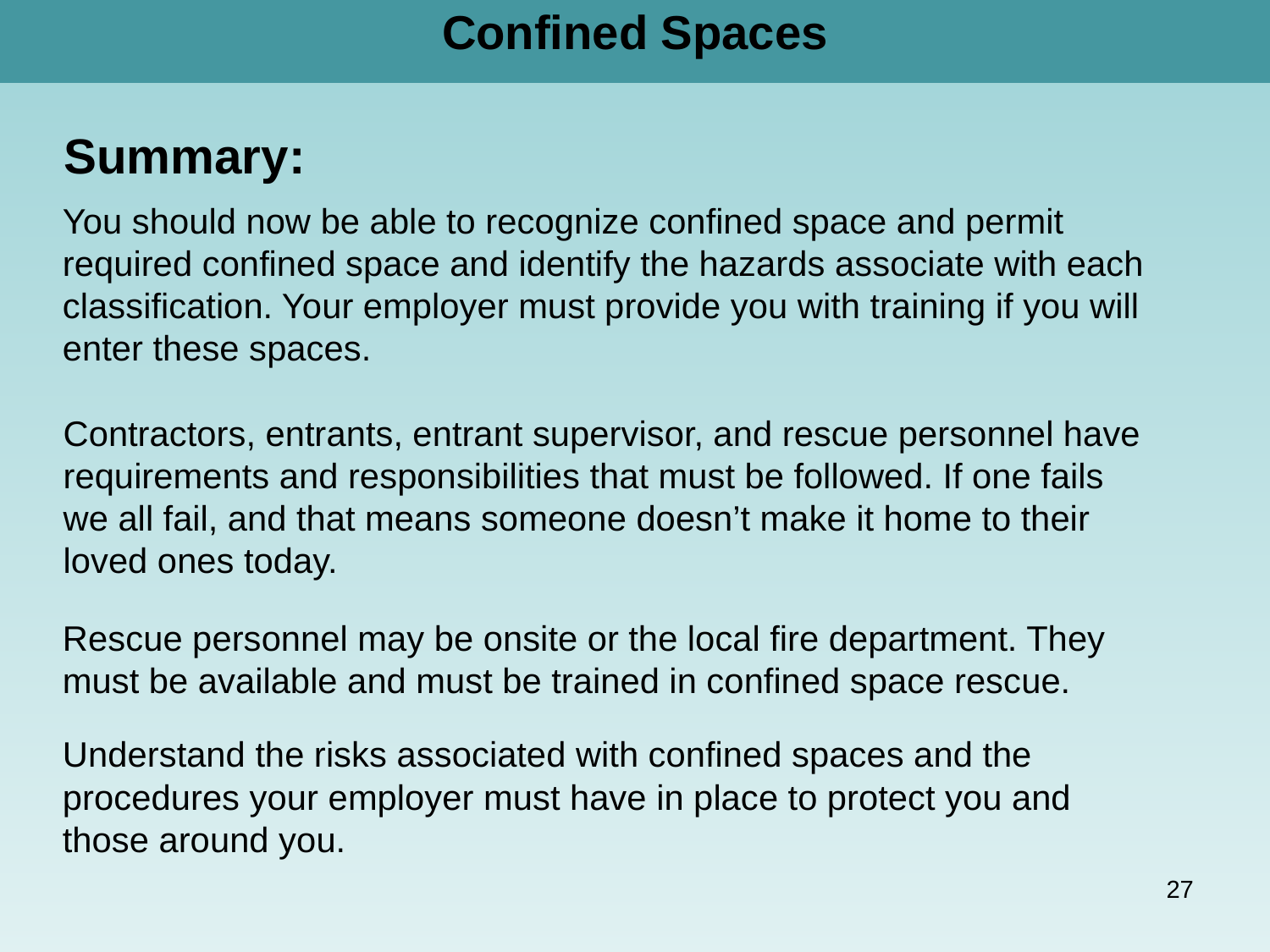

Confined Spaces
Summary:
You should now be able to recognize confined space and permit required confined space and identify the hazards associate with each classification. Your employer must provide you with training if you will enter these spaces.
Contractors, entrants, entrant supervisor, and rescue personnel have requirements and responsibilities that must be followed. If one fails we all fail, and that means someone doesn’t make it home to their loved ones today.
Rescue personnel may be onsite or the local fire department. They must be available and must be trained in confined space rescue.
Understand the risks associated with confined spaces and the procedures your employer must have in place to protect you and those around you.
27